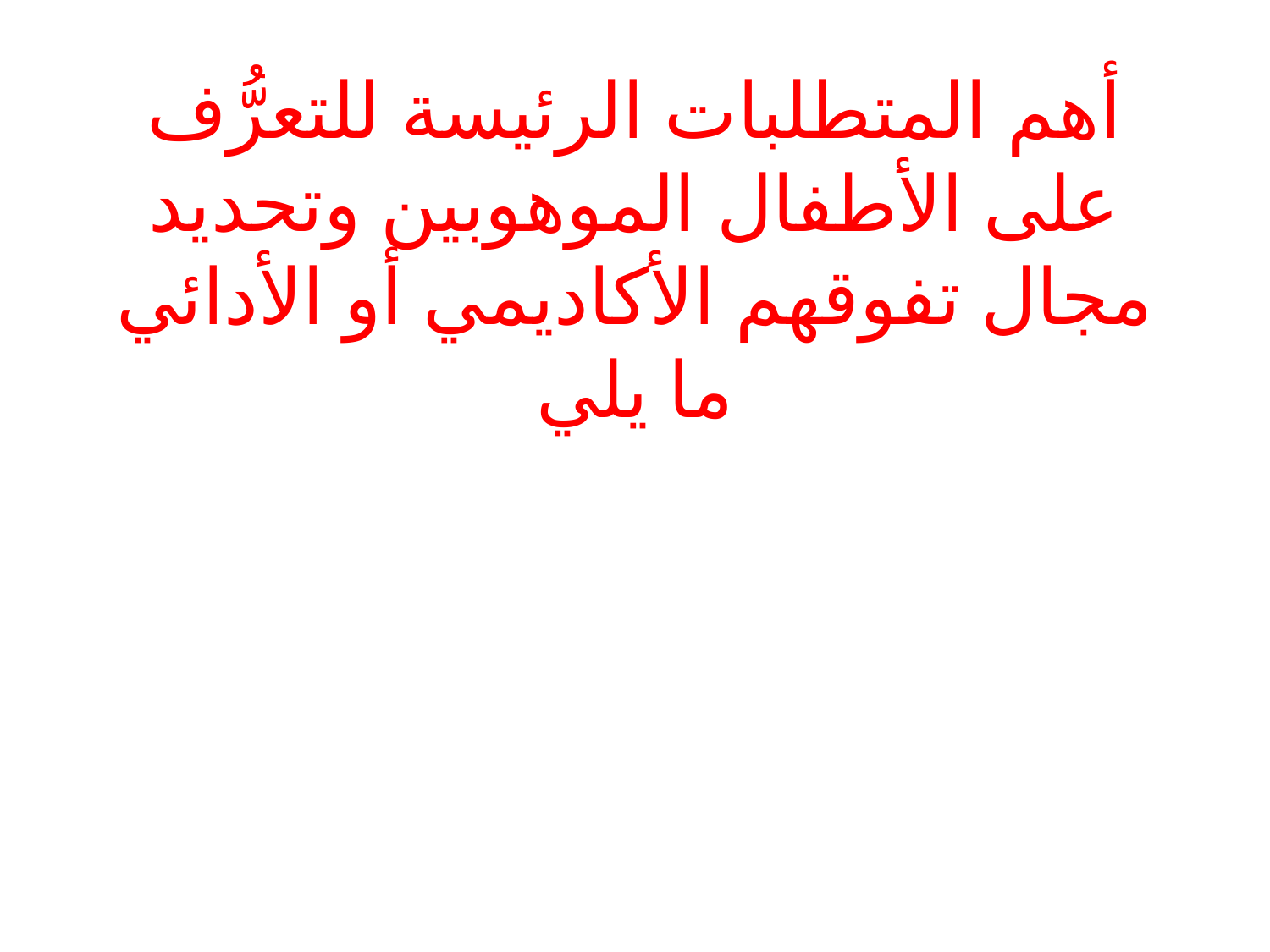

# أهم المتطلبات الرئيسة للتعرُّف على الأطفال الموهوبين وتحديد مجال تفوقهم الأكاديمي أو الأدائي ما يلي